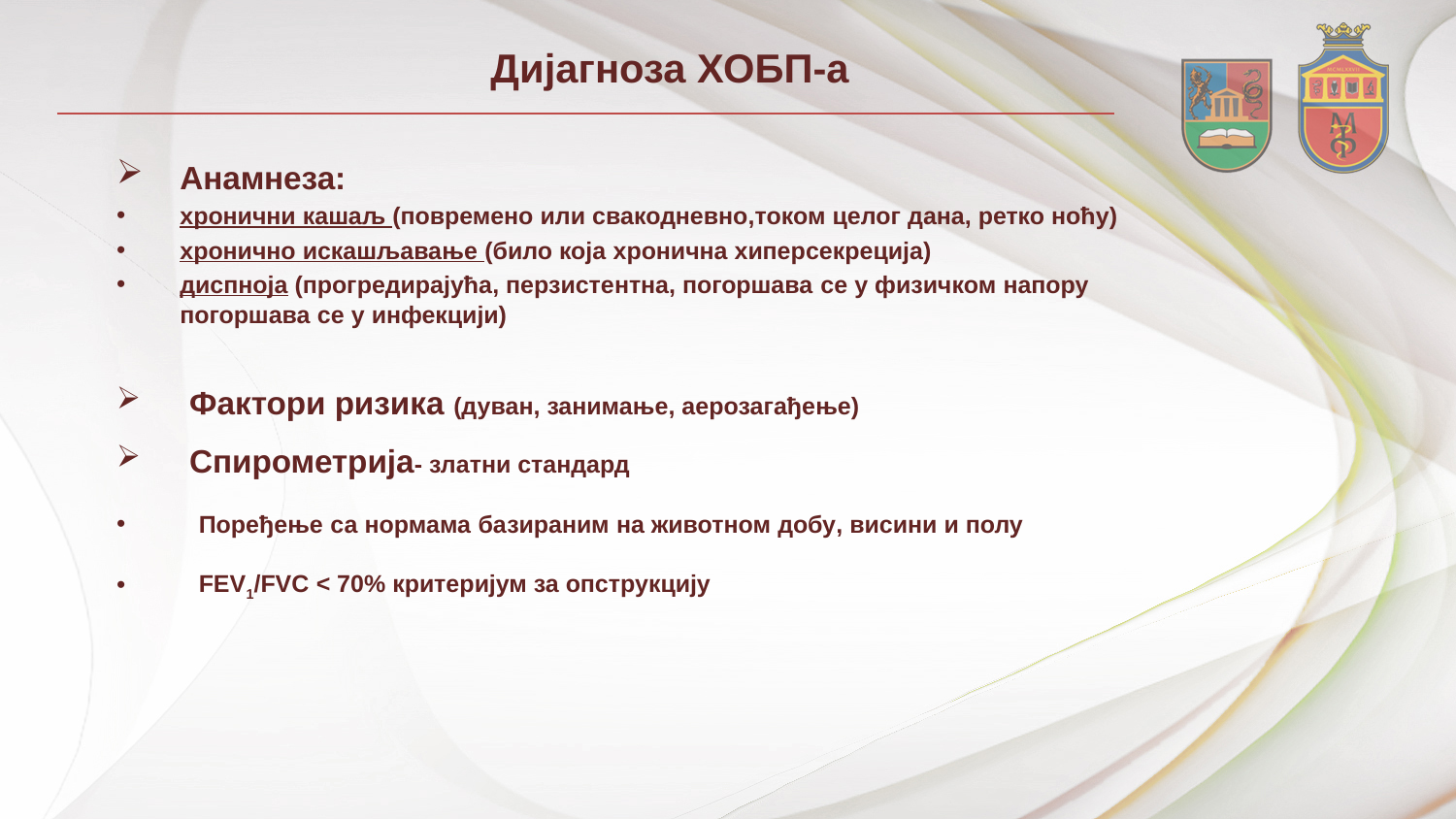

Дијагноза ХОБП-a
Анамнеза:
хронични кашаљ (повремено или свакодневно,током целог дана, ретко ноћу)
хронично искашљавање (било која хронична хиперсекреција)
диспноја (прогредирајућа, перзистентна, погоршава се у физичком напору        погоршава се у инфекцији)

Фактори ризика (дуван, занимање, аерозагађење)
Спирометрија- златни стандард
Поређење са нормама базираним на животном добу, висини и полу
FEV1/FVC < 70% критеријум за опструкцију